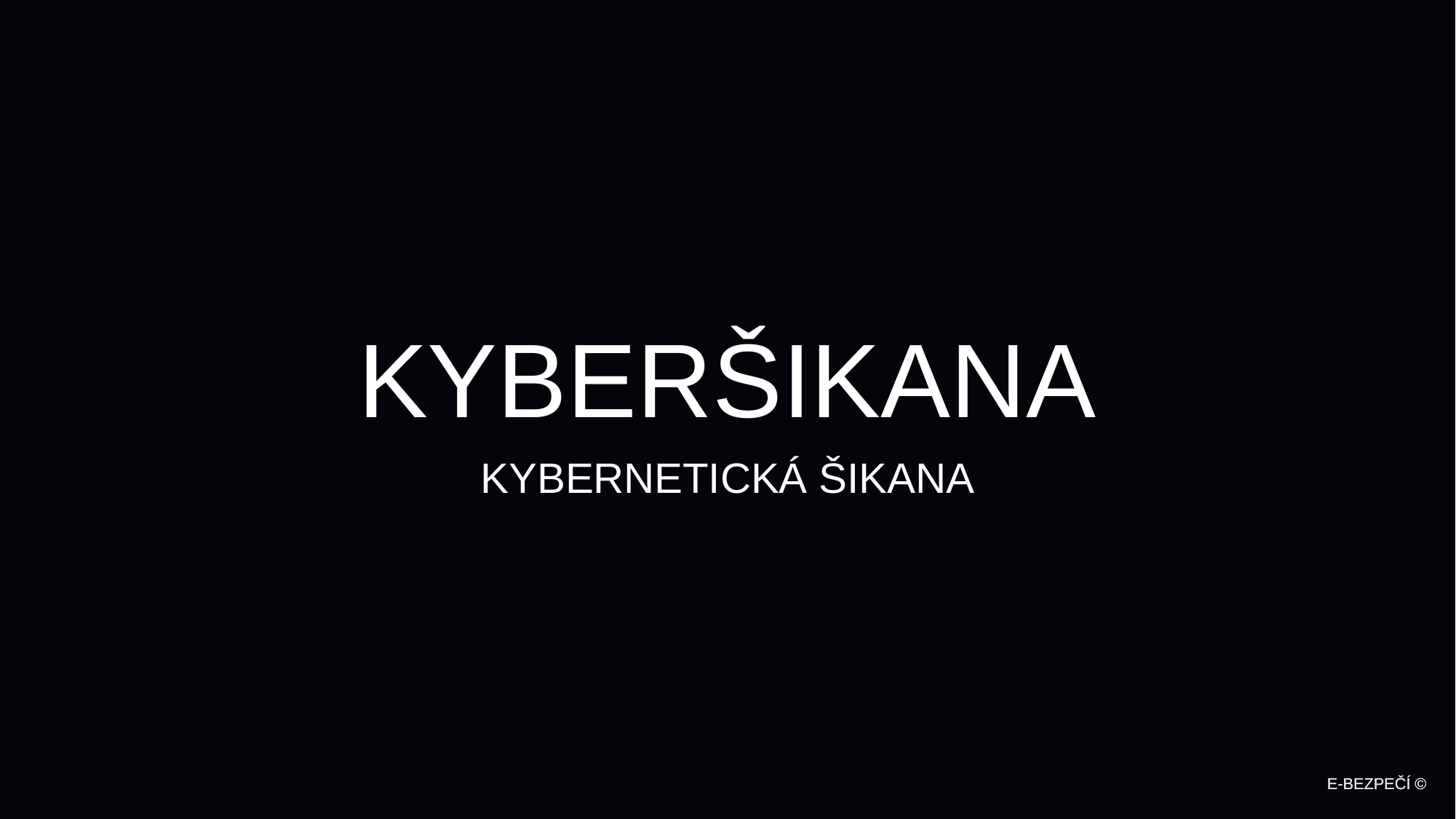

KYBERŠIKANA
KYBERNETICKÁ ŠIKANA
E-BEZPEČÍ ©
E-BEZPEČÍ ©